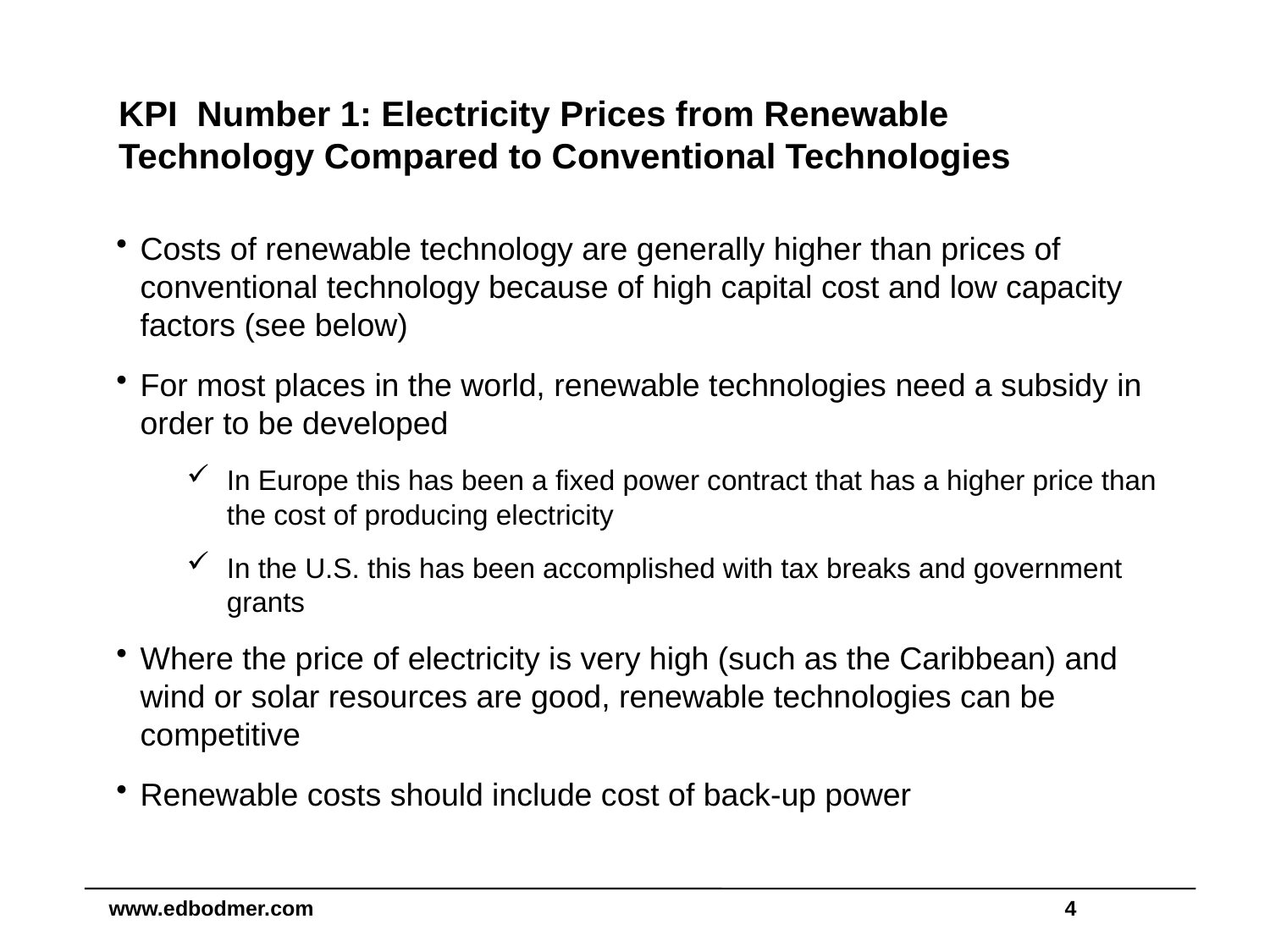

# KPI  Number 1: Electricity Prices from Renewable Technology Compared to Conventional Technologies
Costs of renewable technology are generally higher than prices of conventional technology because of high capital cost and low capacity factors (see below)
For most places in the world, renewable technologies need a subsidy in order to be developed
In Europe this has been a fixed power contract that has a higher price than the cost of producing electricity
In the U.S. this has been accomplished with tax breaks and government grants
Where the price of electricity is very high (such as the Caribbean) and wind or solar resources are good, renewable technologies can be competitive
Renewable costs should include cost of back-up power